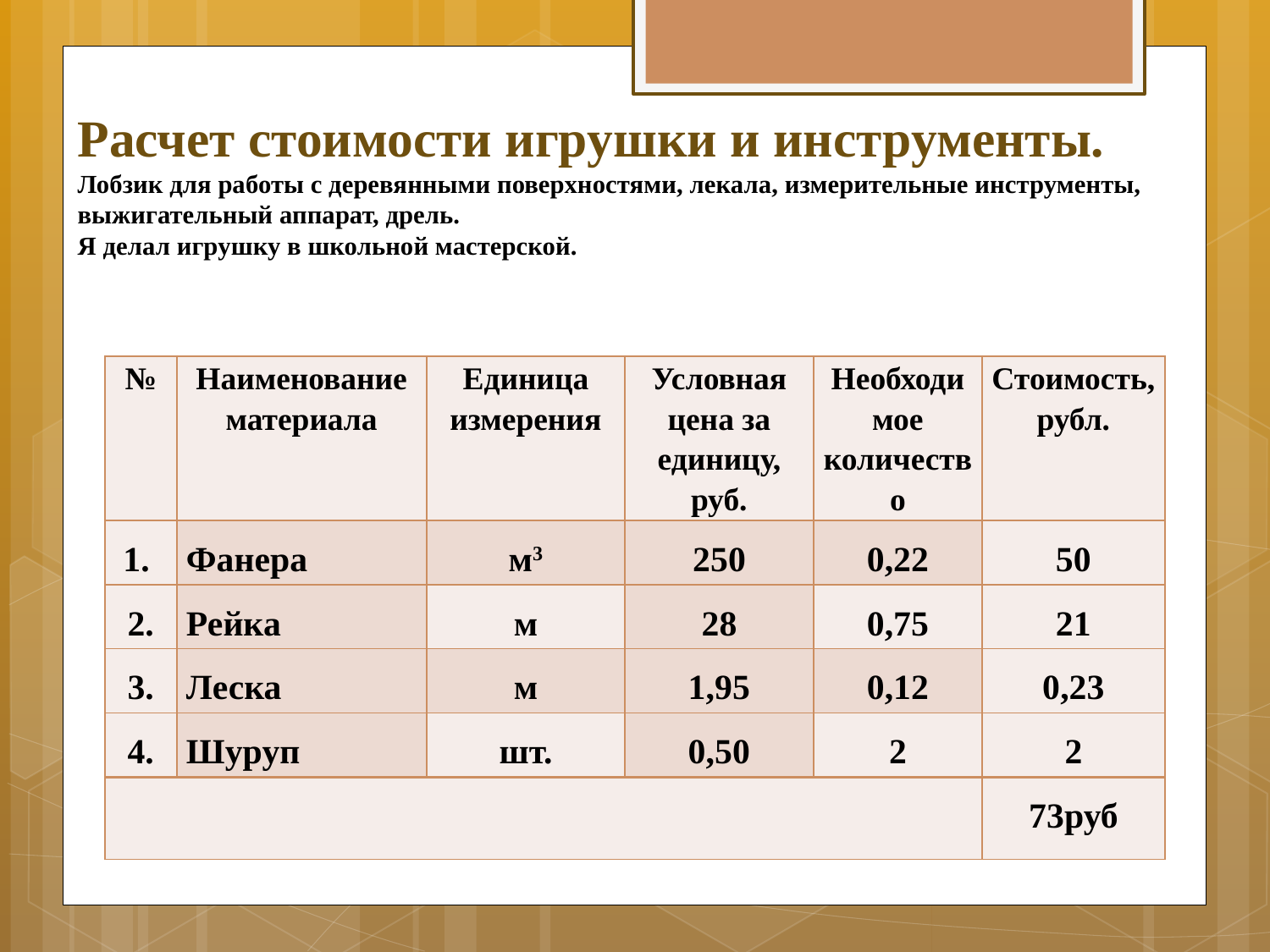

# Расчет стоимости игрушки и инструменты. Лобзик для работы с деревянными поверхностями, лекала, измерительные инструменты, выжигательный аппарат, дрель. Я делал игрушку в школьной мастерской.
| № | Наименование материала | Единица измерения | Условная цена за единицу, руб. | Необходимое количество | Стоимость, рубл. |
| --- | --- | --- | --- | --- | --- |
| 1. | Фанера | м3 | 250 | 0,22 | 50 |
| 2. | Рейка | м | 28 | 0,75 | 21 |
| 3. | Леска | м | 1,95 | 0,12 | 0,23 |
| 4. | Шуруп | шт. | 0,50 | 2 | 2 |
|  |  |  |  |  | 73руб |